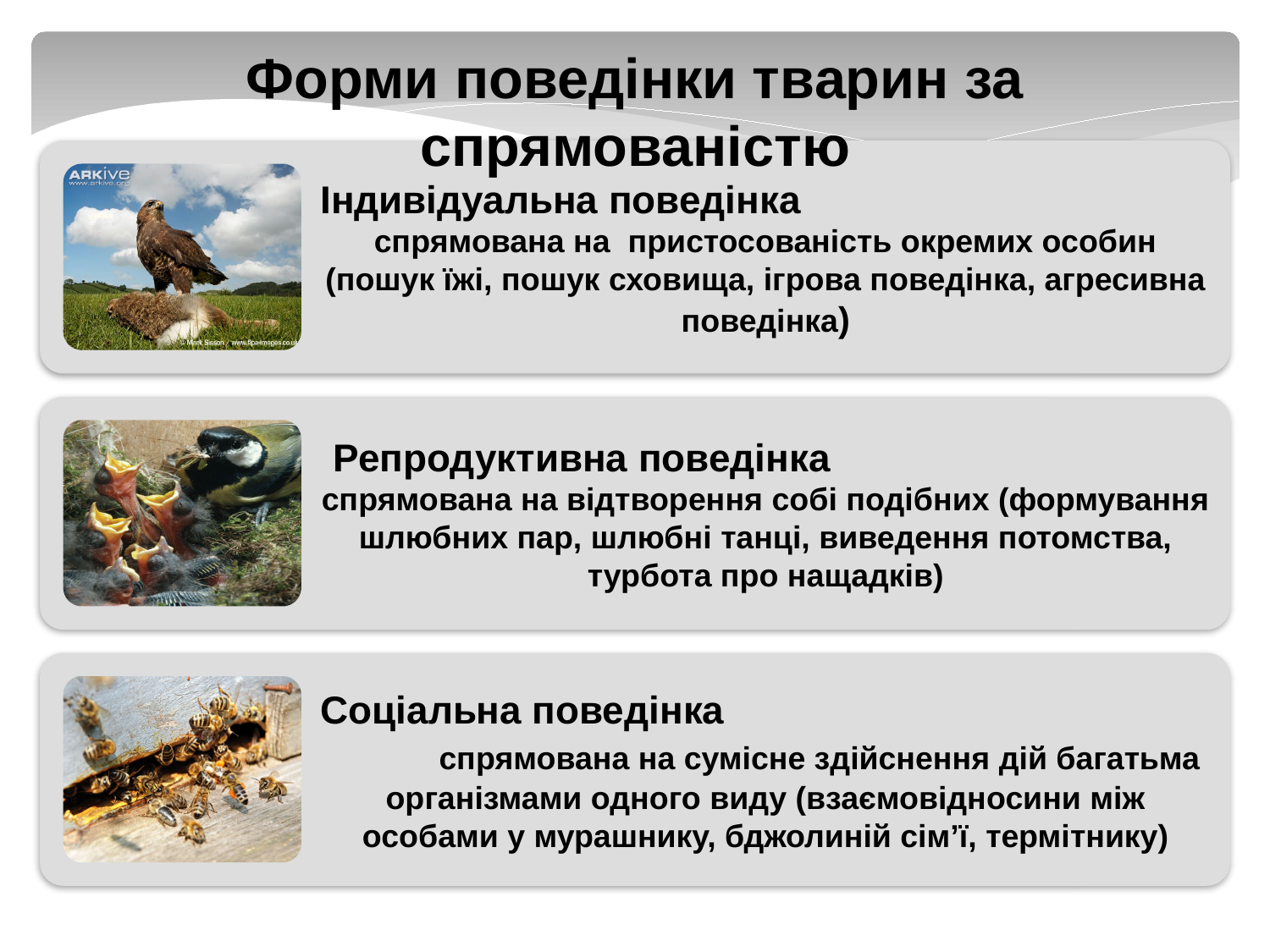

Форми поведінки тварин за спрямованістю
Індивідуальна поведінка                                       спрямована на  пристосованість окремих особин (пошук їжі, пошук сховища, ігрова поведінка, агресивна поведінка)
Репродуктивна поведінка                                   спрямована на відтворення собі подібних (формування шлюбних пар, шлюбні танці, виведення потомства, турбота про нащадків)
Соціальна поведінка                                                        спрямована на сумісне здійснення дій багатьма організмами одного виду (взаємовідносини між особами у мурашнику, бджолиній сім’ї, термітнику)